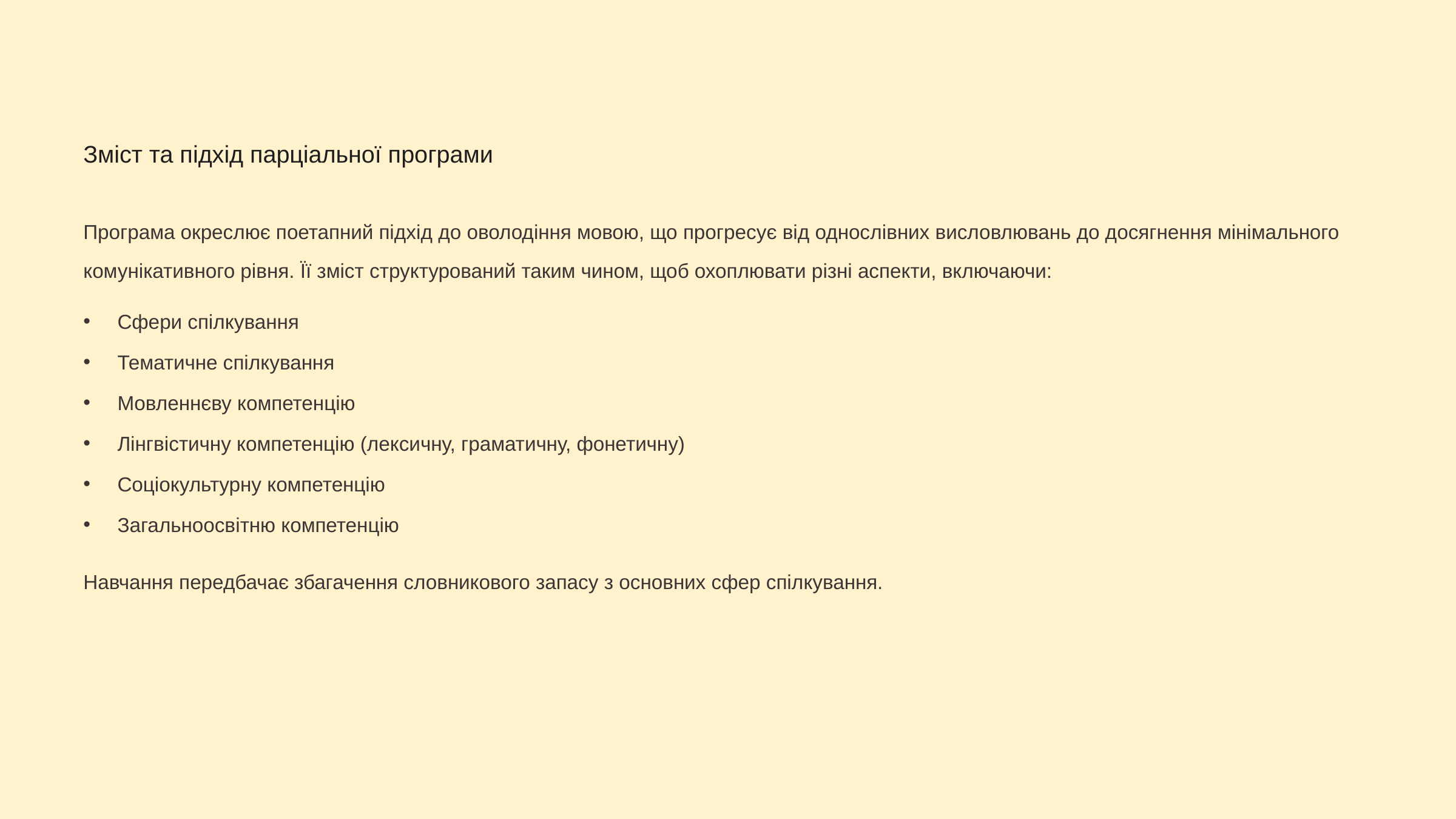

Зміст та підхід парціальної програми
Програма окреслює поетапний підхід до оволодіння мовою, що прогресує від однослівних висловлювань до досягнення мінімального комунікативного рівня. Її зміст структурований таким чином, щоб охоплювати різні аспекти, включаючи:
Сфери спілкування
Тематичне спілкування
Мовленнєву компетенцію
Лінгвістичну компетенцію (лексичну, граматичну, фонетичну)
Соціокультурну компетенцію
Загальноосвітню компетенцію
Навчання передбачає збагачення словникового запасу з основних сфер спілкування.